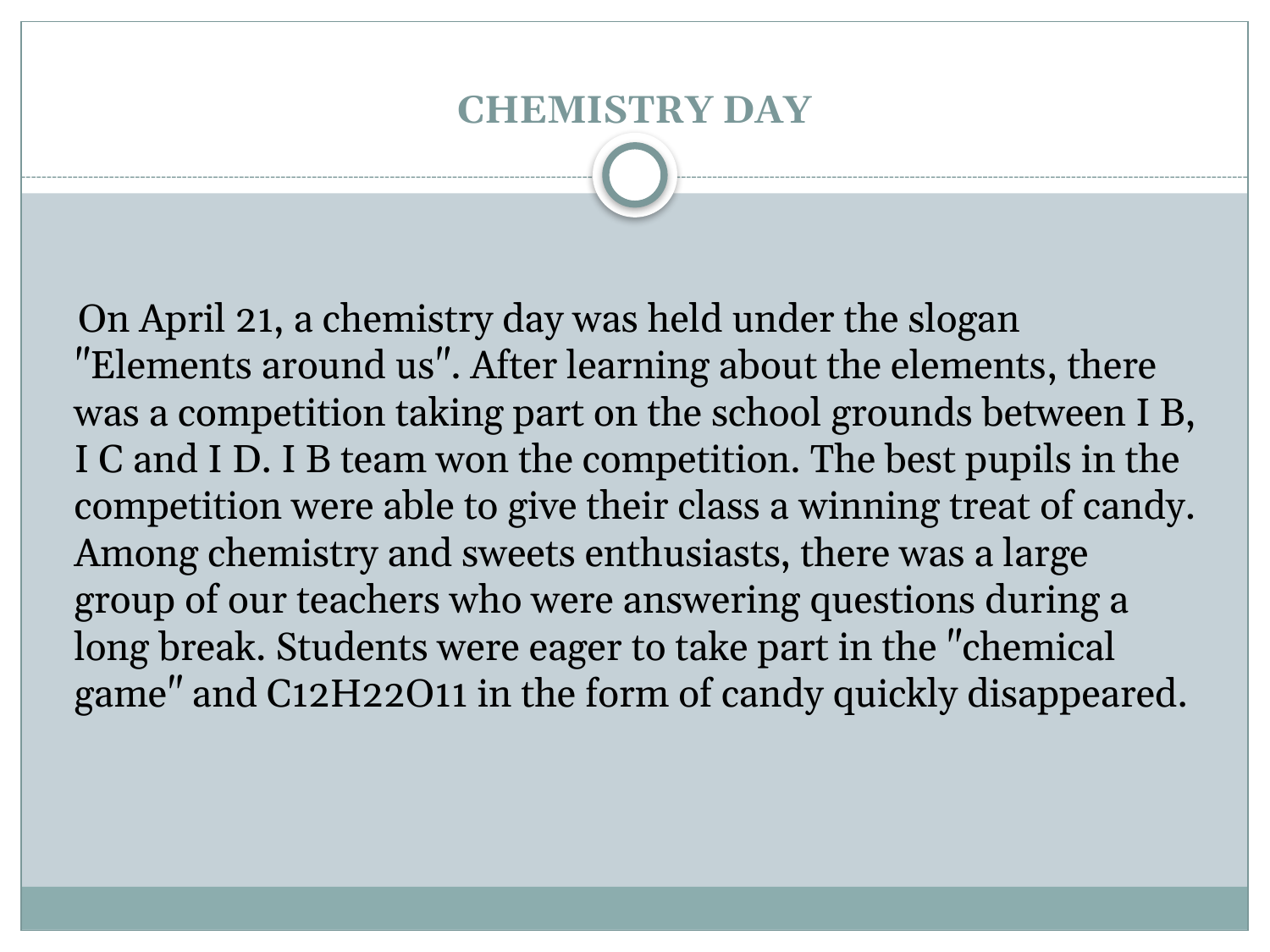

# CHEMISTRY DAY

    On April 21, a chemistry day was held under the slogan "Elements around us". After learning about the elements, there was a competition taking part on the school grounds between I B, I C and I D. I B team won the competition. The best pupils in the competition were able to give their class a winning treat of candy. Among chemistry and sweets enthusiasts, there was a large group of our teachers who were answering questions during a long break. Students were eager to take part in the "chemical game" and C12H22O11 in the form of candy quickly disappeared.